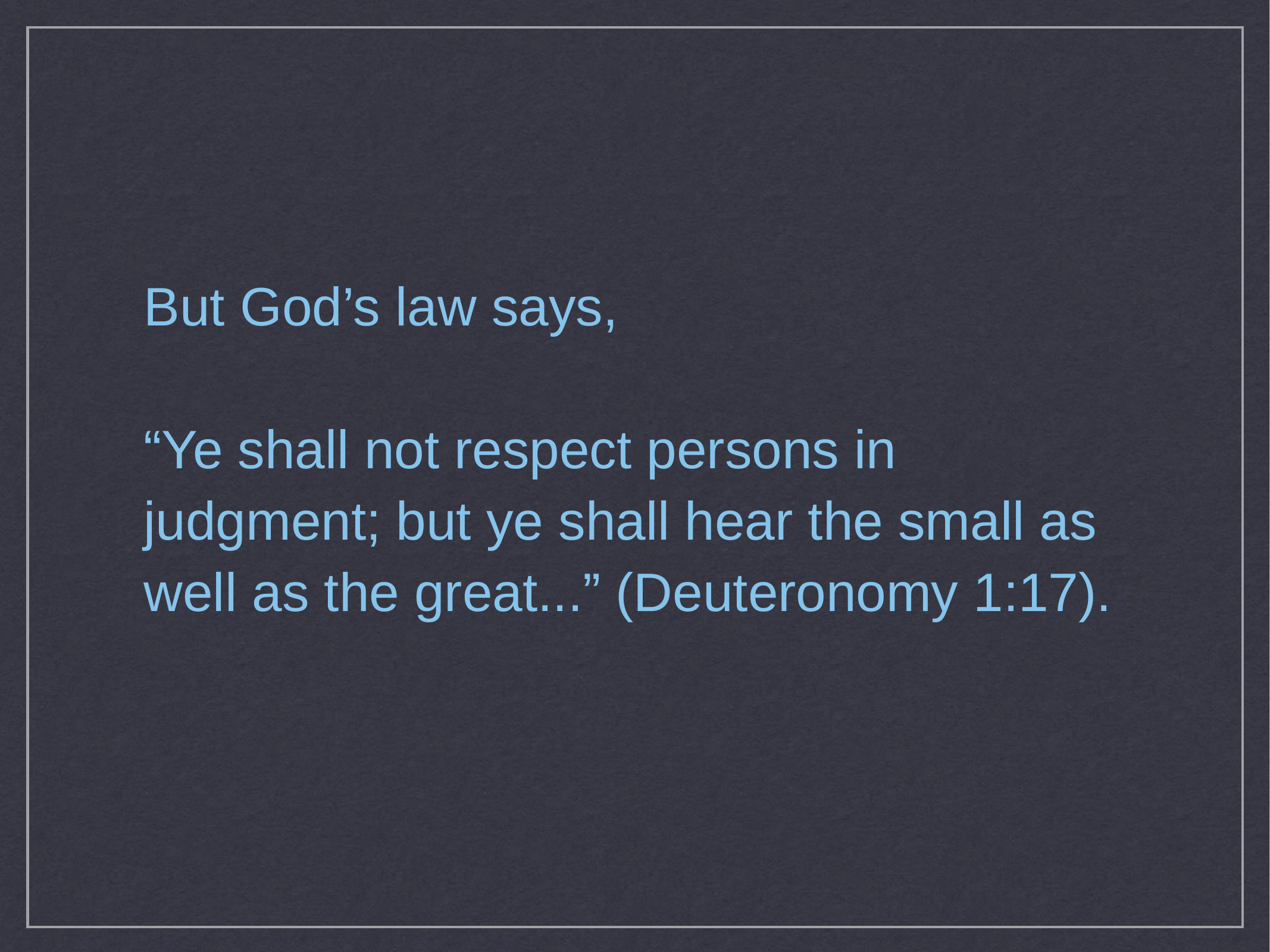

But God’s law says,

“Ye shall not respect persons in judgment; but ye shall hear the small as well as the great...” (Deuteronomy 1:17).